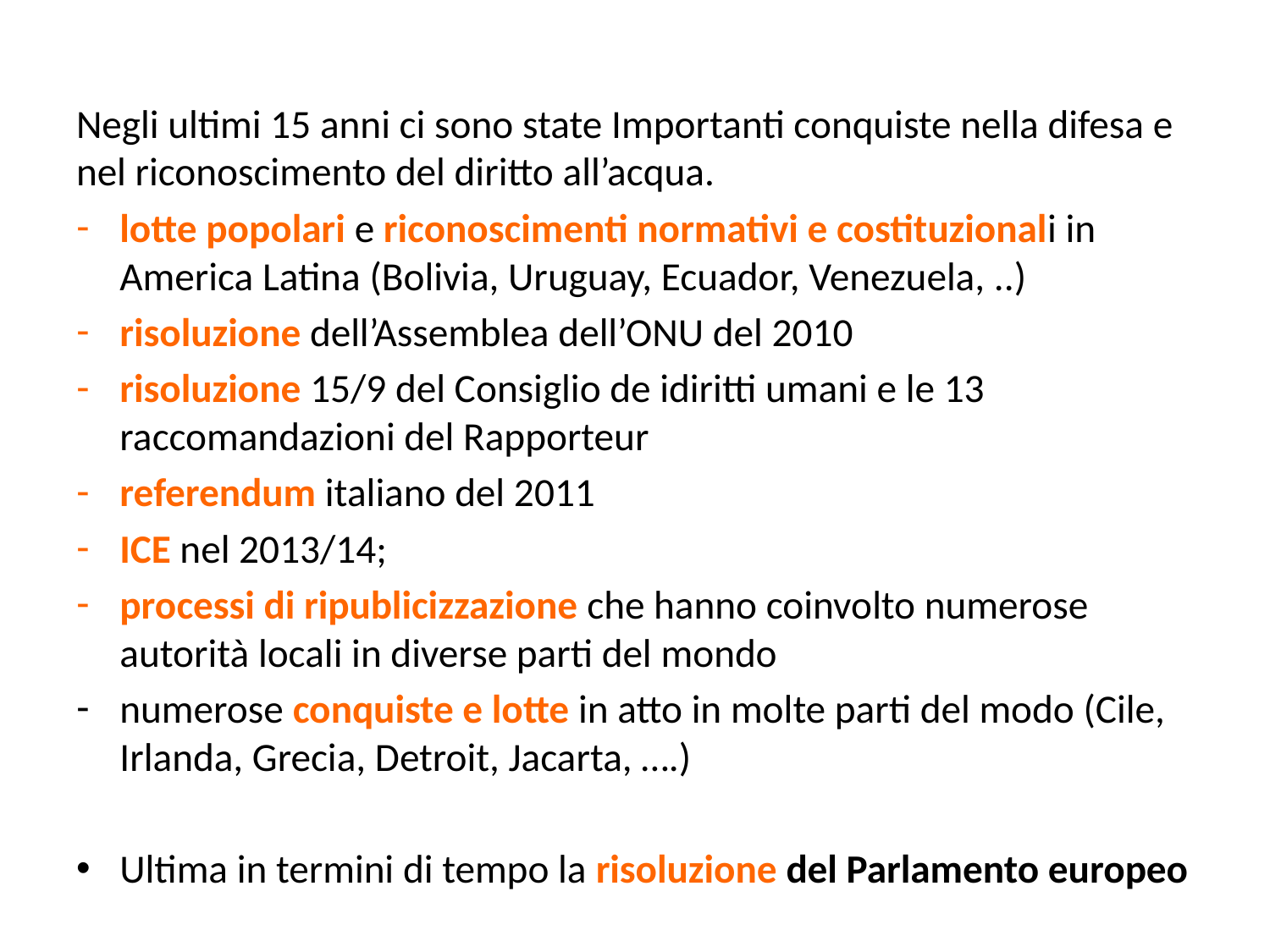

Negli ultimi 15 anni ci sono state Importanti conquiste nella difesa e nel riconoscimento del diritto all’acqua.
lotte popolari e riconoscimenti normativi e costituzionali in America Latina (Bolivia, Uruguay, Ecuador, Venezuela, ..)
risoluzione dell’Assemblea dell’ONU del 2010
risoluzione 15/9 del Consiglio de idiritti umani e le 13 raccomandazioni del Rapporteur
referendum italiano del 2011
ICE nel 2013/14;
processi di ripublicizzazione che hanno coinvolto numerose autorità locali in diverse parti del mondo
numerose conquiste e lotte in atto in molte parti del modo (Cile, Irlanda, Grecia, Detroit, Jacarta, ….)

Ultima in termini di tempo la risoluzione del Parlamento europeo